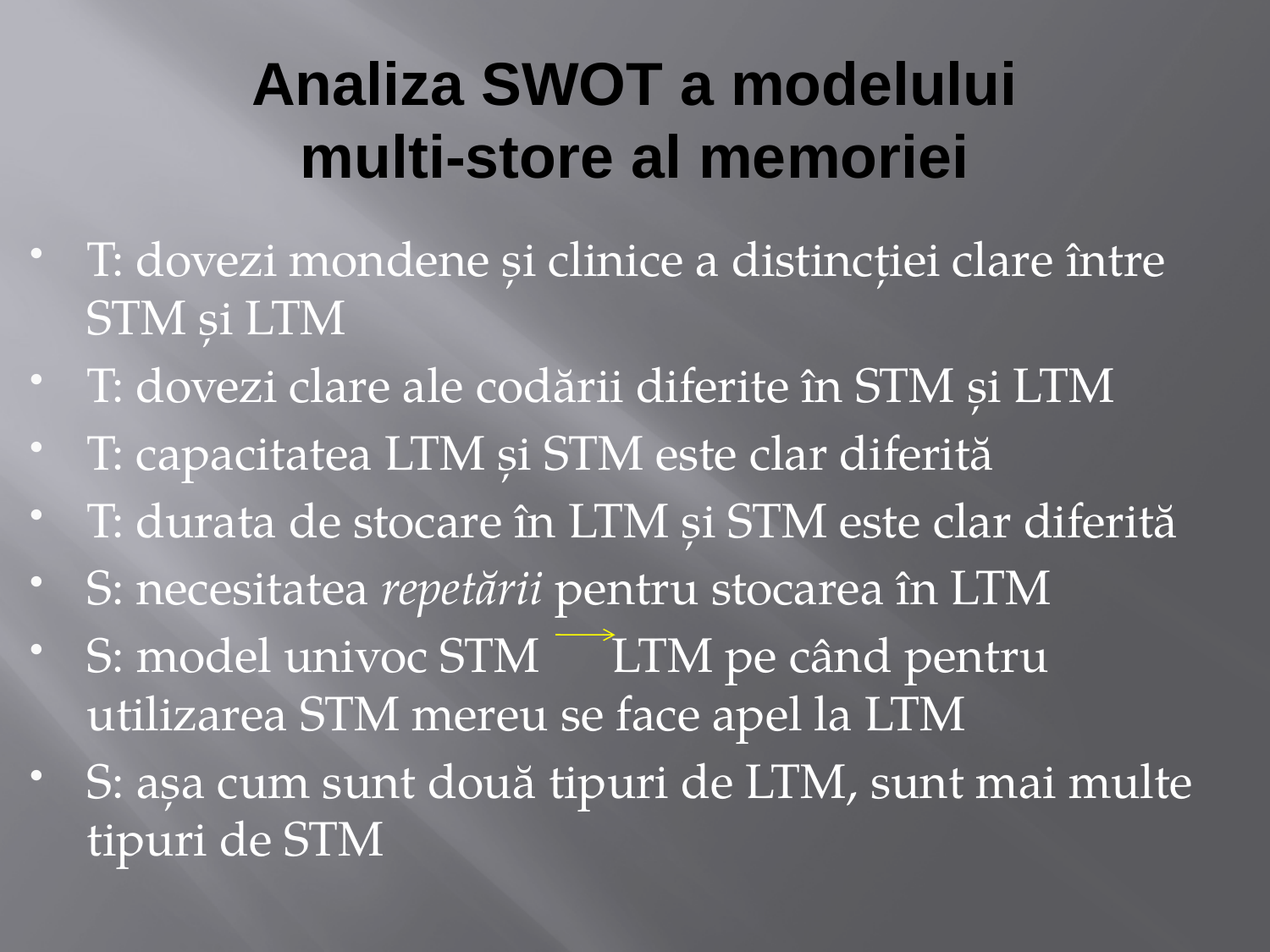

# Analiza SWOT a modelului multi-store al memoriei
T: dovezi mondene şi clinice a distincţiei clare între STM şi LTM
T: dovezi clare ale codării diferite în STM şi LTM
T: capacitatea LTM şi STM este clar diferită
T: durata de stocare în LTM şi STM este clar diferită
S: necesitatea repetării pentru stocarea în LTM
S: model univoc STM      LTM pe când pentru utilizarea STM mereu se face apel la LTM
S: aşa cum sunt două tipuri de LTM, sunt mai multe tipuri de STM